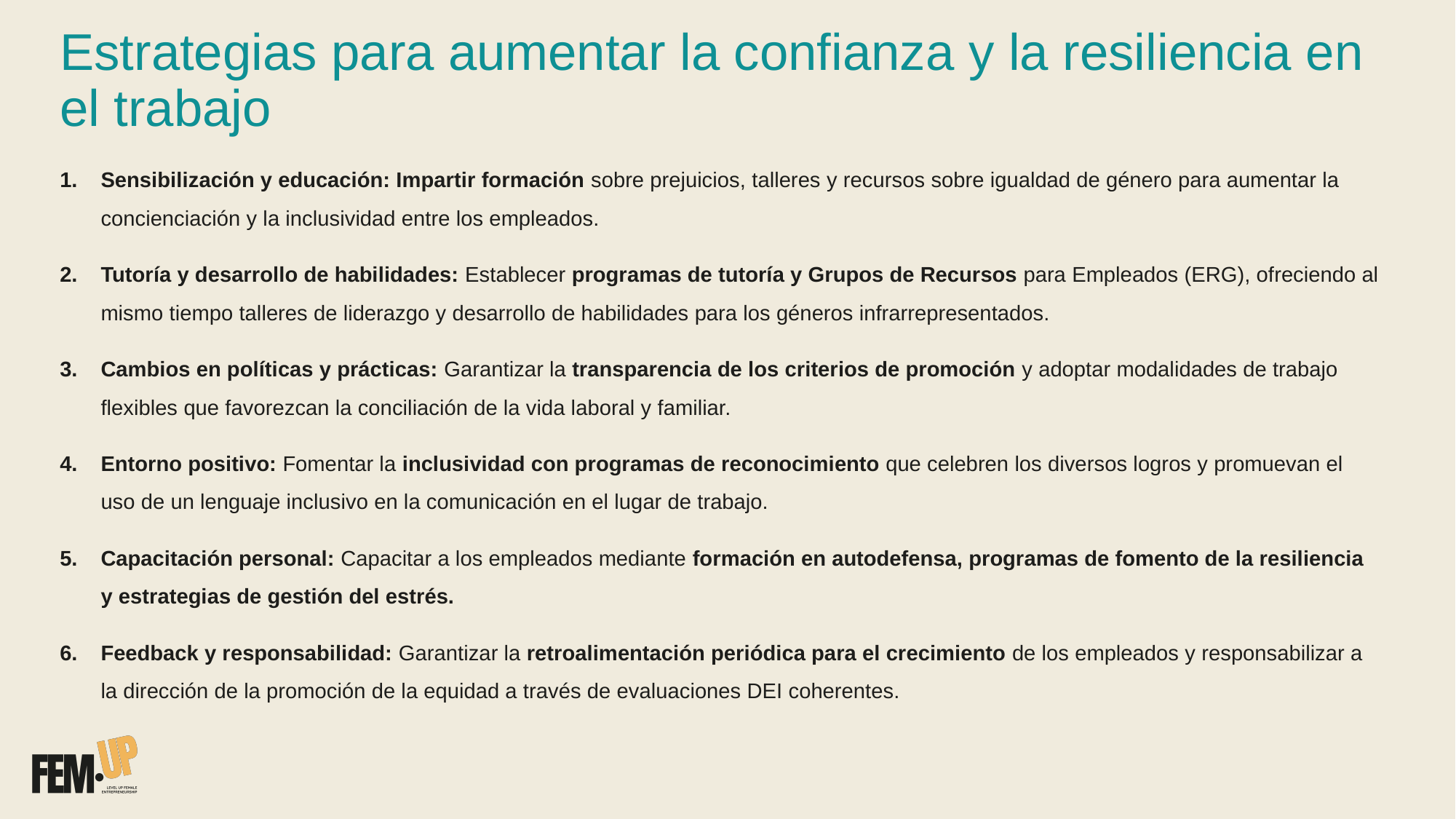

# Estrategias para aumentar la confianza y la resiliencia en el trabajo
Sensibilización y educación: Impartir formación sobre prejuicios, talleres y recursos sobre igualdad de género para aumentar la concienciación y la inclusividad entre los empleados.
Tutoría y desarrollo de habilidades: Establecer programas de tutoría y Grupos de Recursos para Empleados (ERG), ofreciendo al mismo tiempo talleres de liderazgo y desarrollo de habilidades para los géneros infrarrepresentados.
Cambios en políticas y prácticas: Garantizar la transparencia de los criterios de promoción y adoptar modalidades de trabajo flexibles que favorezcan la conciliación de la vida laboral y familiar.
Entorno positivo: Fomentar la inclusividad con programas de reconocimiento que celebren los diversos logros y promuevan el uso de un lenguaje inclusivo en la comunicación en el lugar de trabajo.
Capacitación personal: Capacitar a los empleados mediante formación en autodefensa, programas de fomento de la resiliencia y estrategias de gestión del estrés.
Feedback y responsabilidad: Garantizar la retroalimentación periódica para el crecimiento de los empleados y responsabilizar a la dirección de la promoción de la equidad a través de evaluaciones DEI coherentes.